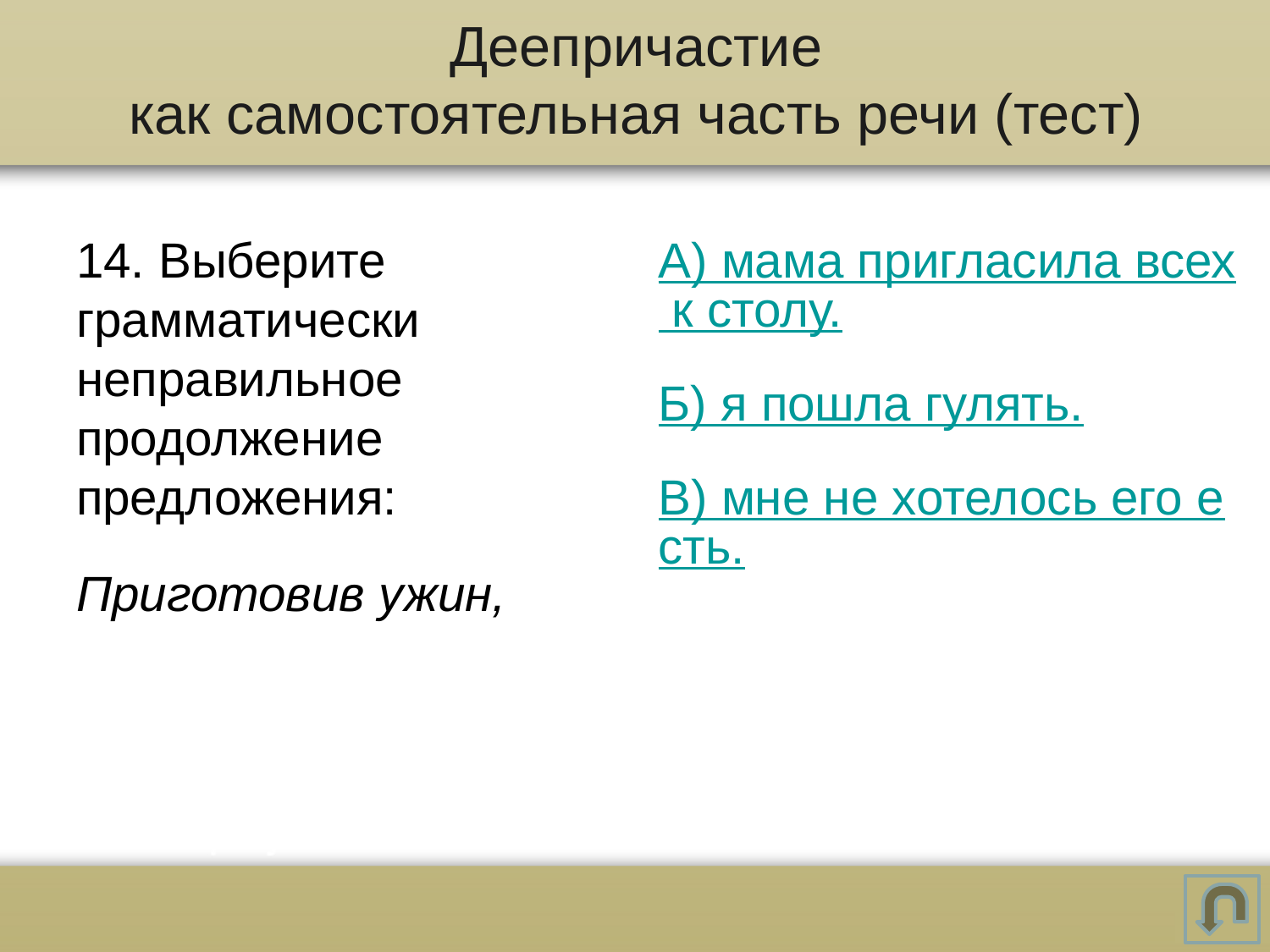

# Деепричастие как самостоятельная часть речи (тест)
14. Выберите грамматически неправильное продолжение предложения:

Приготовив ужин,

А) мама пригласила всех к столу.

Б) я пошла гулять.

В) мне не хотелось его есть.